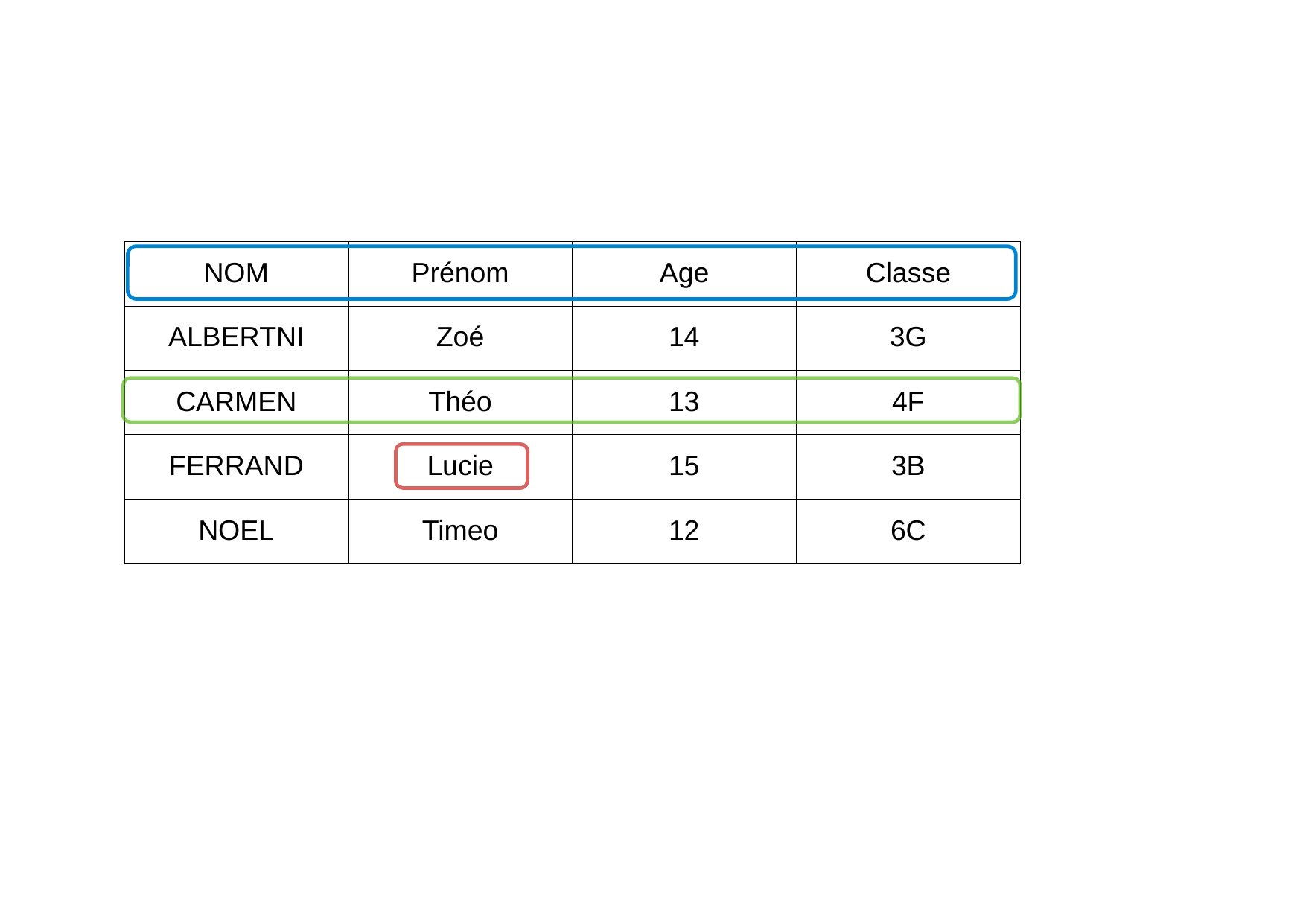

| NOM | Prénom | Age | Classe |
| --- | --- | --- | --- |
| ALBERTNI | Zoé | 14 | 3G |
| CARMEN | Théo | 13 | 4F |
| FERRAND | Lucie | 15 | 3B |
| NOEL | Timeo | 12 | 6C |